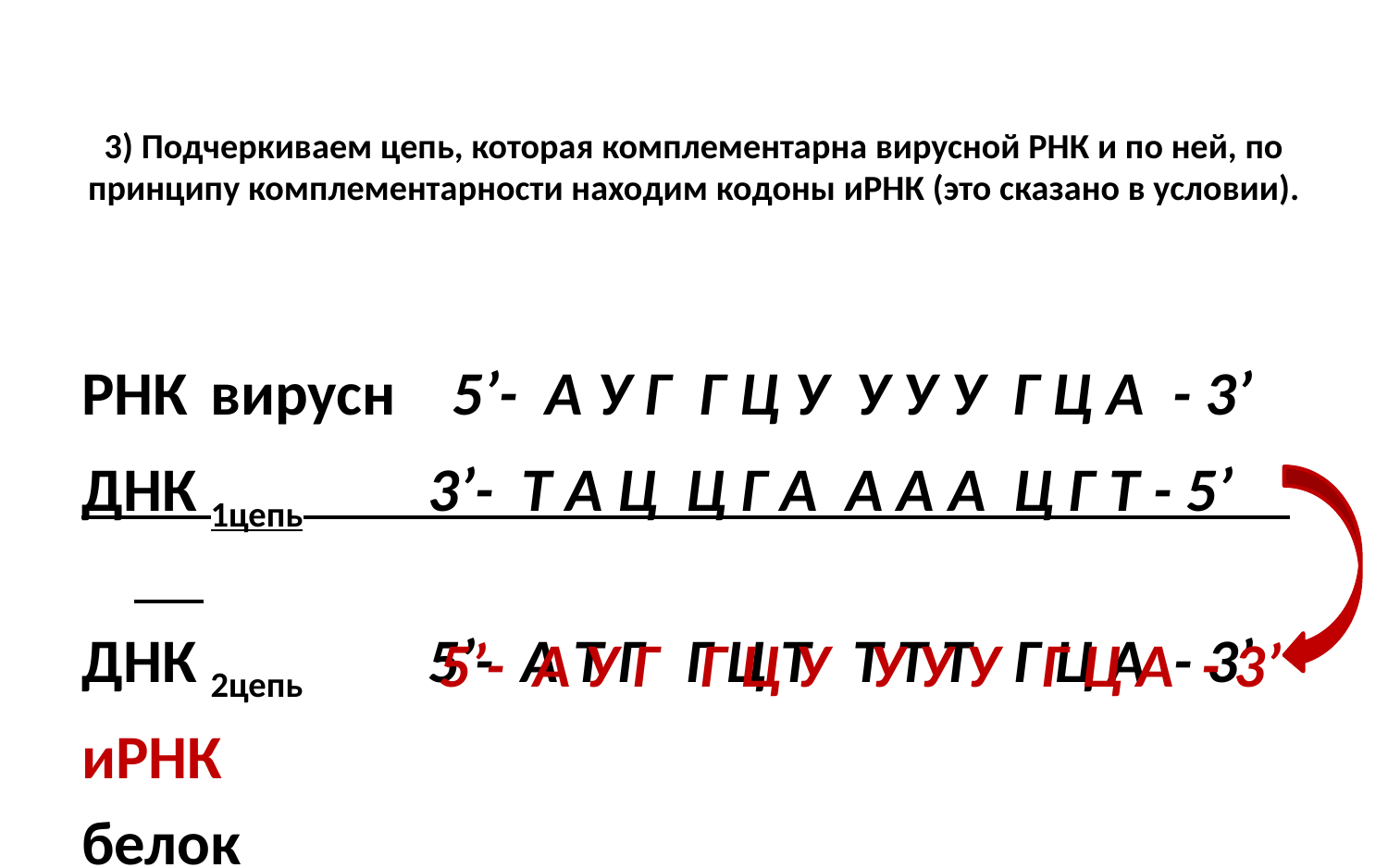

# 3) Подчеркиваем цепь, которая комплементарна вирусной РНК и по ней, по принципу комплементарности находим кодоны иРНК (это сказано в условии).
РНК  вирусн    5’-  А У Г  Г Ц У  У У У  Г Ц А  - 3’
ДНК 1цепь         3’-  Т А Ц  Ц Г А  А А А  Ц Г Т - 5’
ДНК 2цепь         5’-  А Т Г   Г Ц Т   Т Т Т   Г Ц А  - 3’
иРНК
белок

5’-  А У Г   Г Ц У   У У У   Г Ц А  - 3’